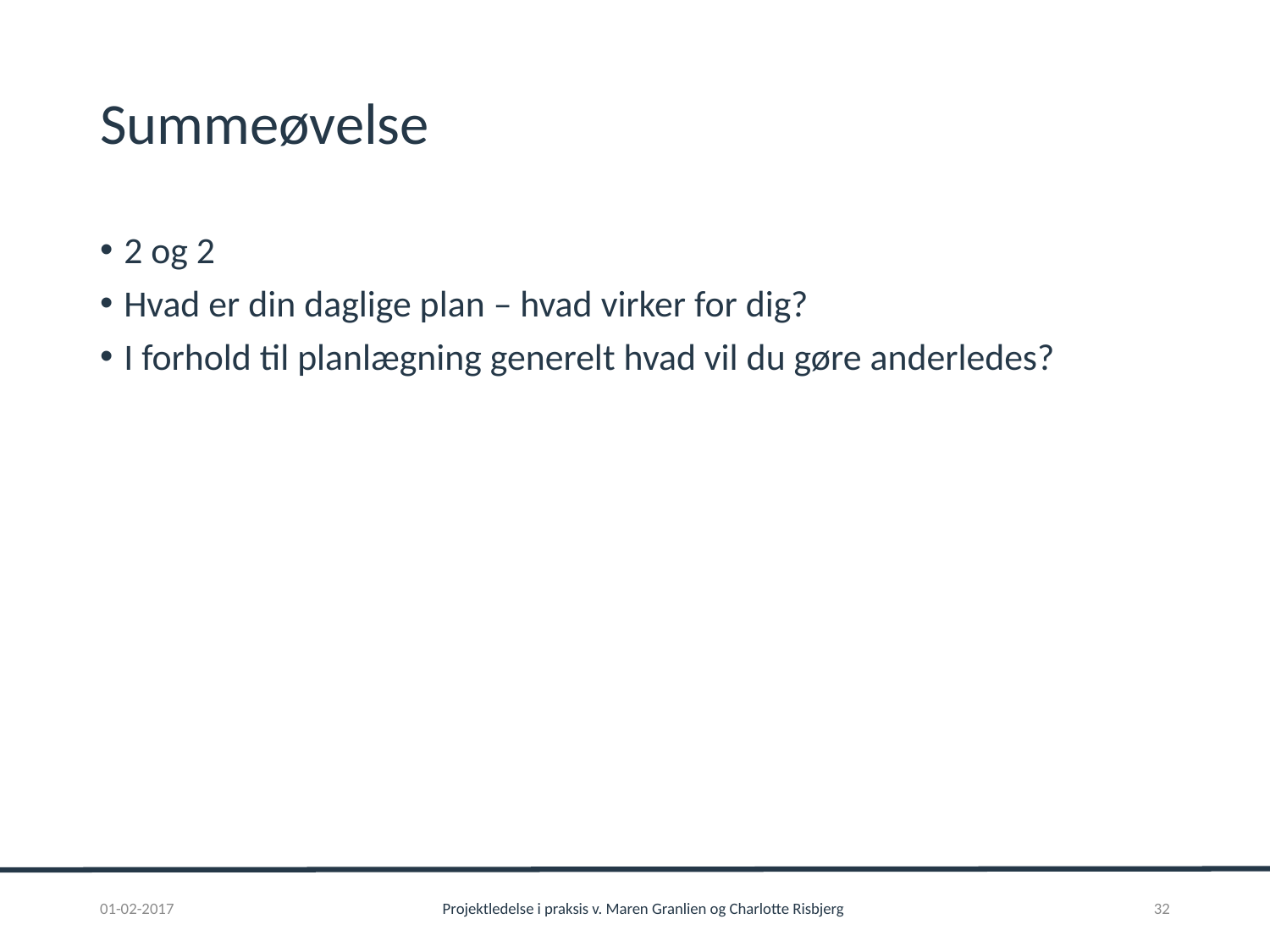

# Summeøvelse
2 og 2
Hvad er din daglige plan – hvad virker for dig?
I forhold til planlægning generelt hvad vil du gøre anderledes?
01-02-2017
Projektledelse i praksis v. Maren Granlien og Charlotte Risbjerg
32